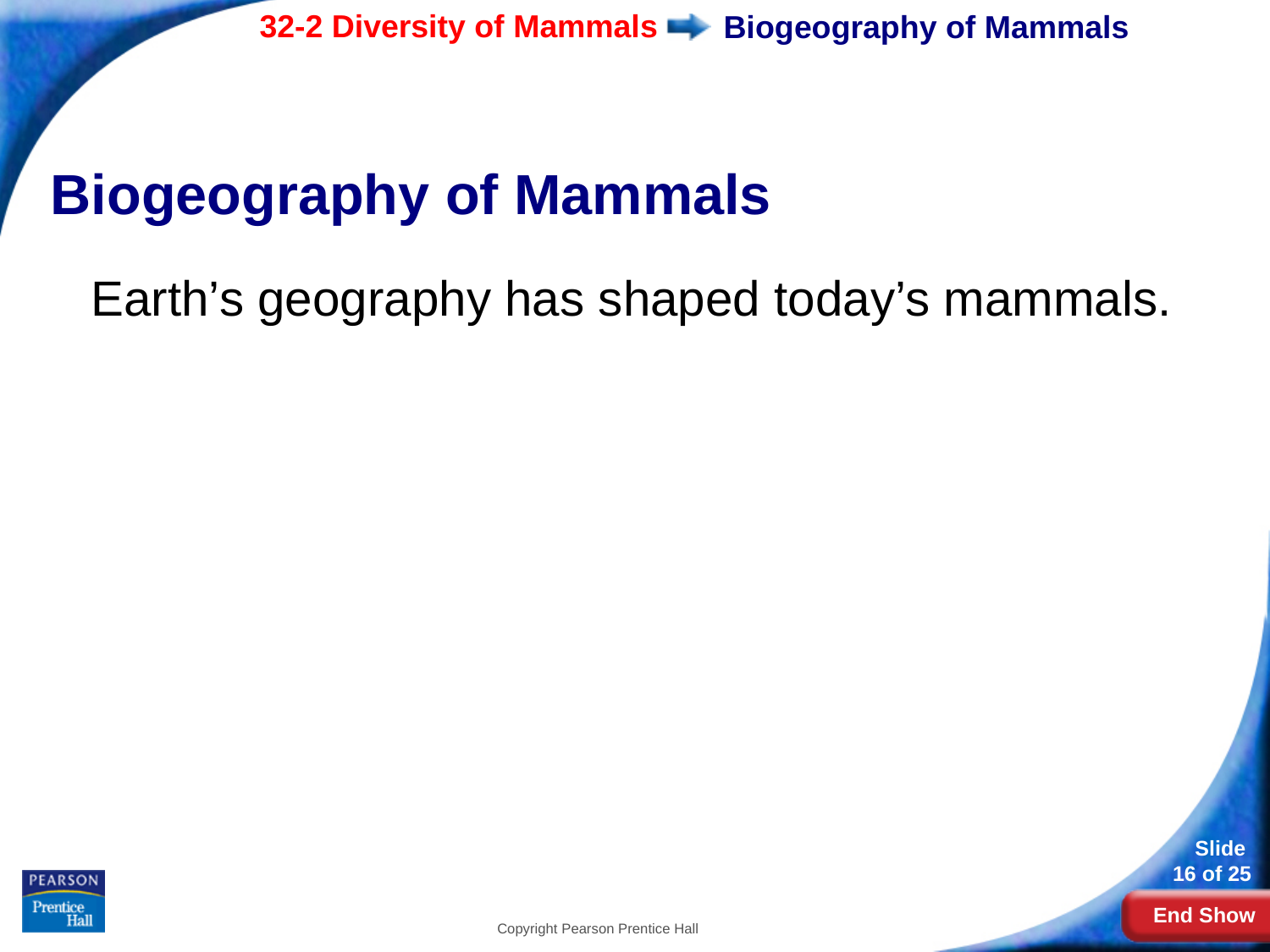

# Biogeography of Mammals
Biogeography of Mammals
Earth’s geography has shaped today’s mammals.
Copyright Pearson Prentice Hall